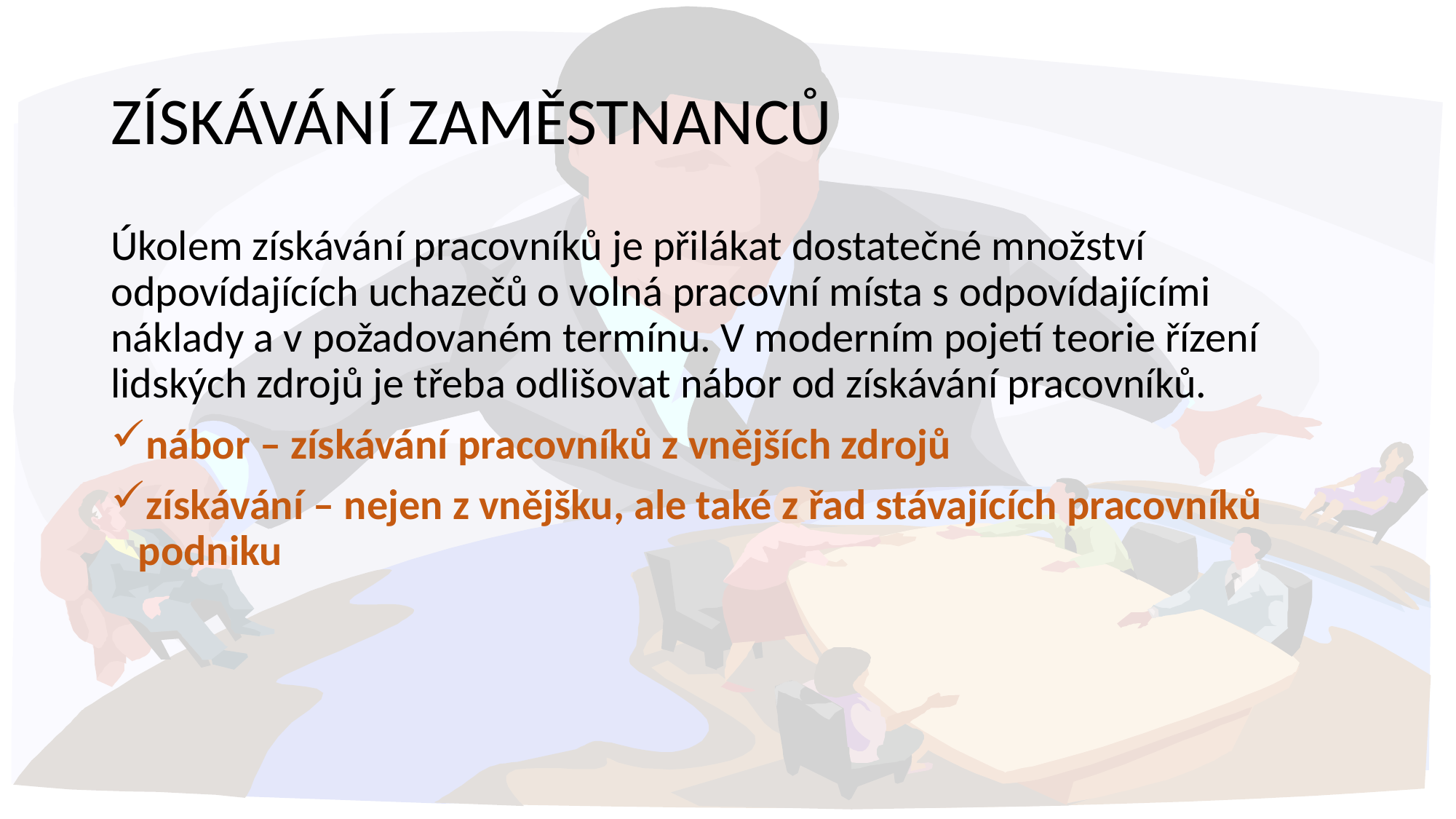

# ZÍSKÁVÁNÍ ZAMĚSTNANCŮ
Úkolem získávání pracovníků je přilákat dostatečné množství odpovídajících uchazečů o volná pracovní místa s odpovídajícími náklady a v požadovaném termínu. V moderním pojetí teorie řízení lidských zdrojů je třeba odlišovat nábor od získávání pracovníků.
nábor – získávání pracovníků z vnějších zdrojů
získávání – nejen z vnějšku, ale také z řad stávajících pracovníků podniku